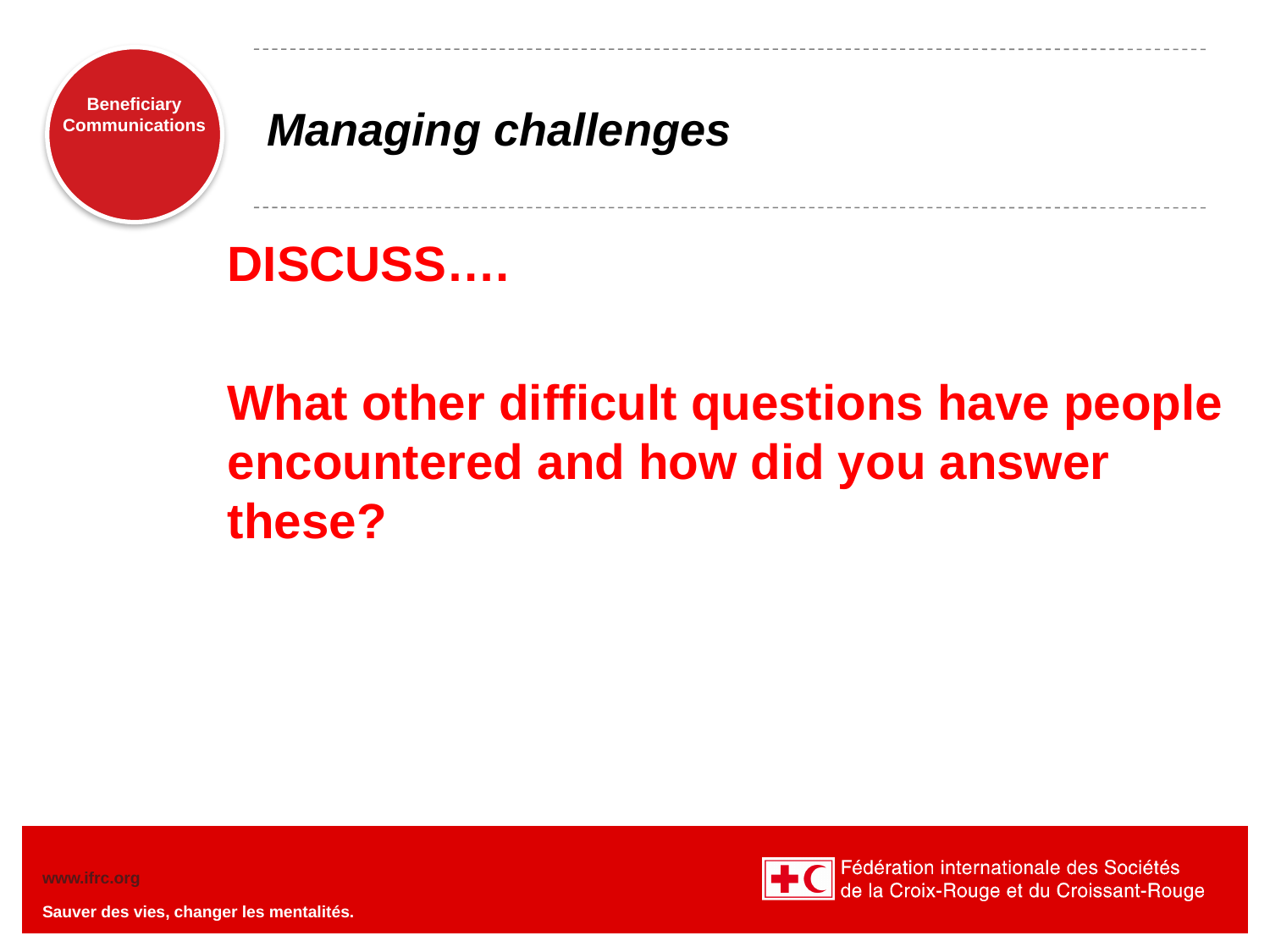

# Managing challenges
DISCUSS….

What other difficult questions have people encountered and how did you answer these?